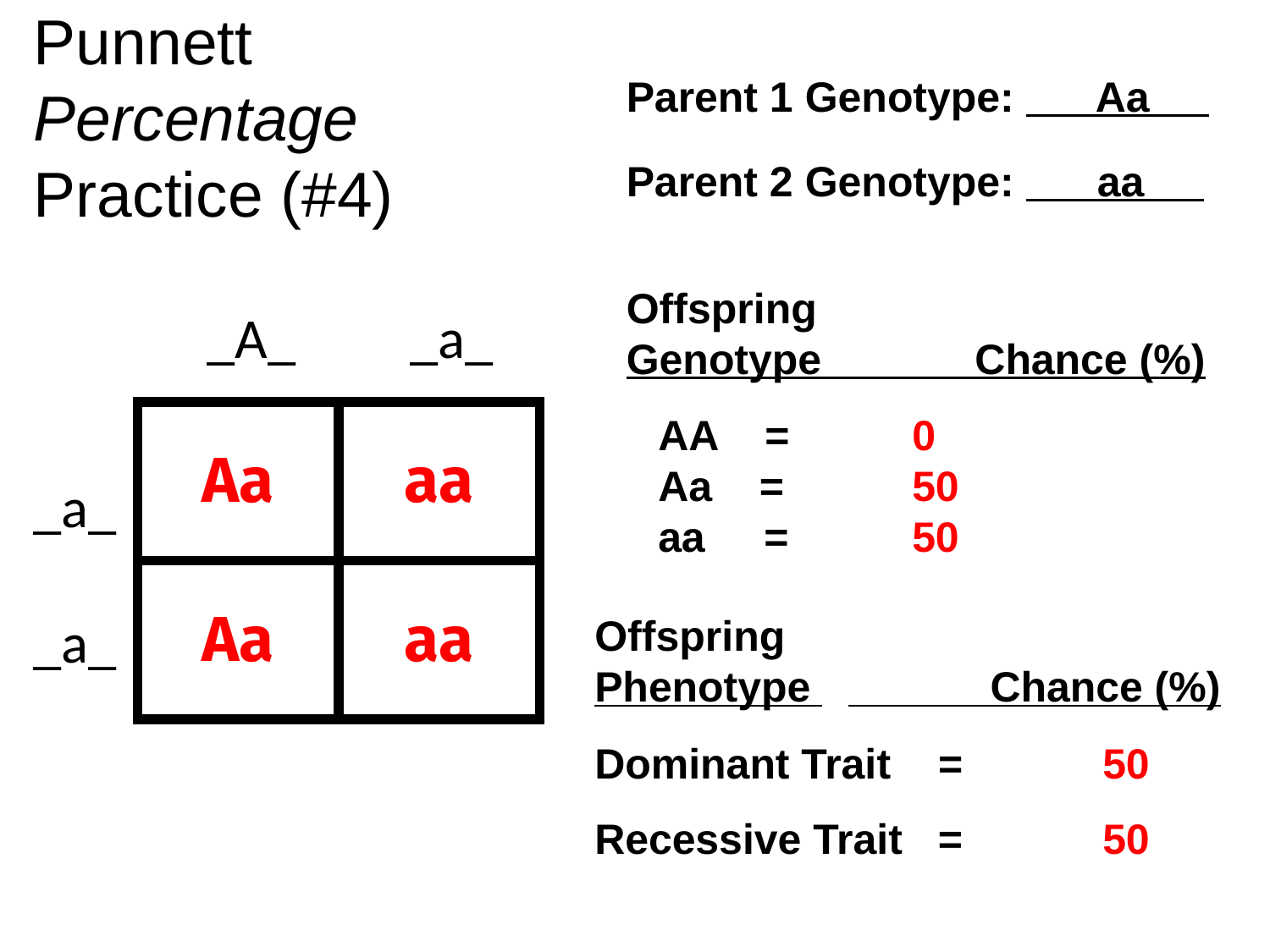

# Punnett Percentage Practice (#4)
Parent 1 Genotype:       Aa
Parent 2 Genotype:       aa
Offspring
Genotype             Chance (%)
  _A_         _a_

| Aa | aa |
| --- | --- |
| Aa | aa |
AA    =	0
Aa    =     	50
aa     =	50
_a_

_a_
Offspring
Phenotype 	            Chance (%)
Dominant Trait    =		50

Recessive Trait   = 		50